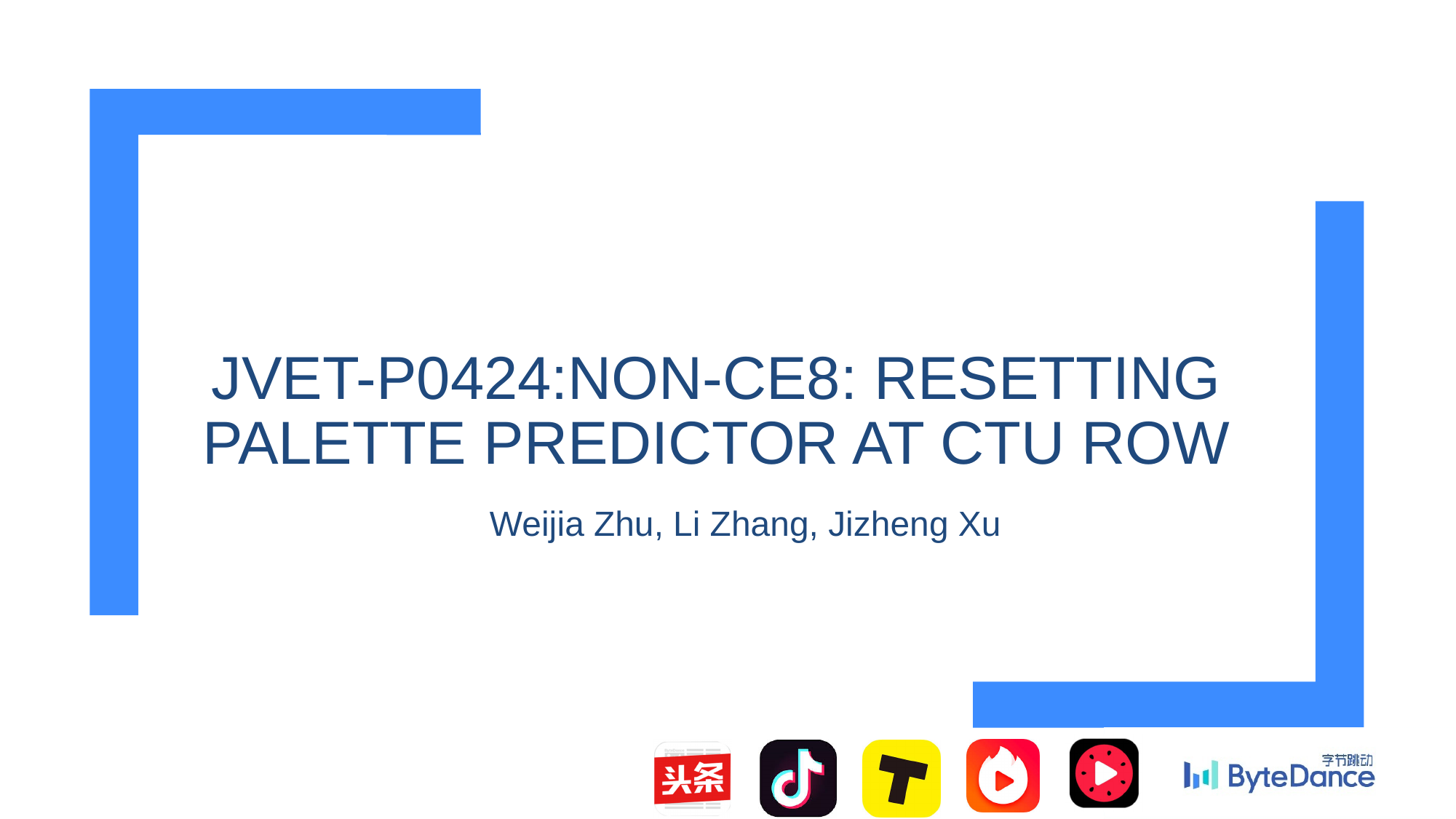

JVET-P0424:Non-CE8: Resetting palette predictor at CTU row
Weijia Zhu, Li Zhang, Jizheng Xu